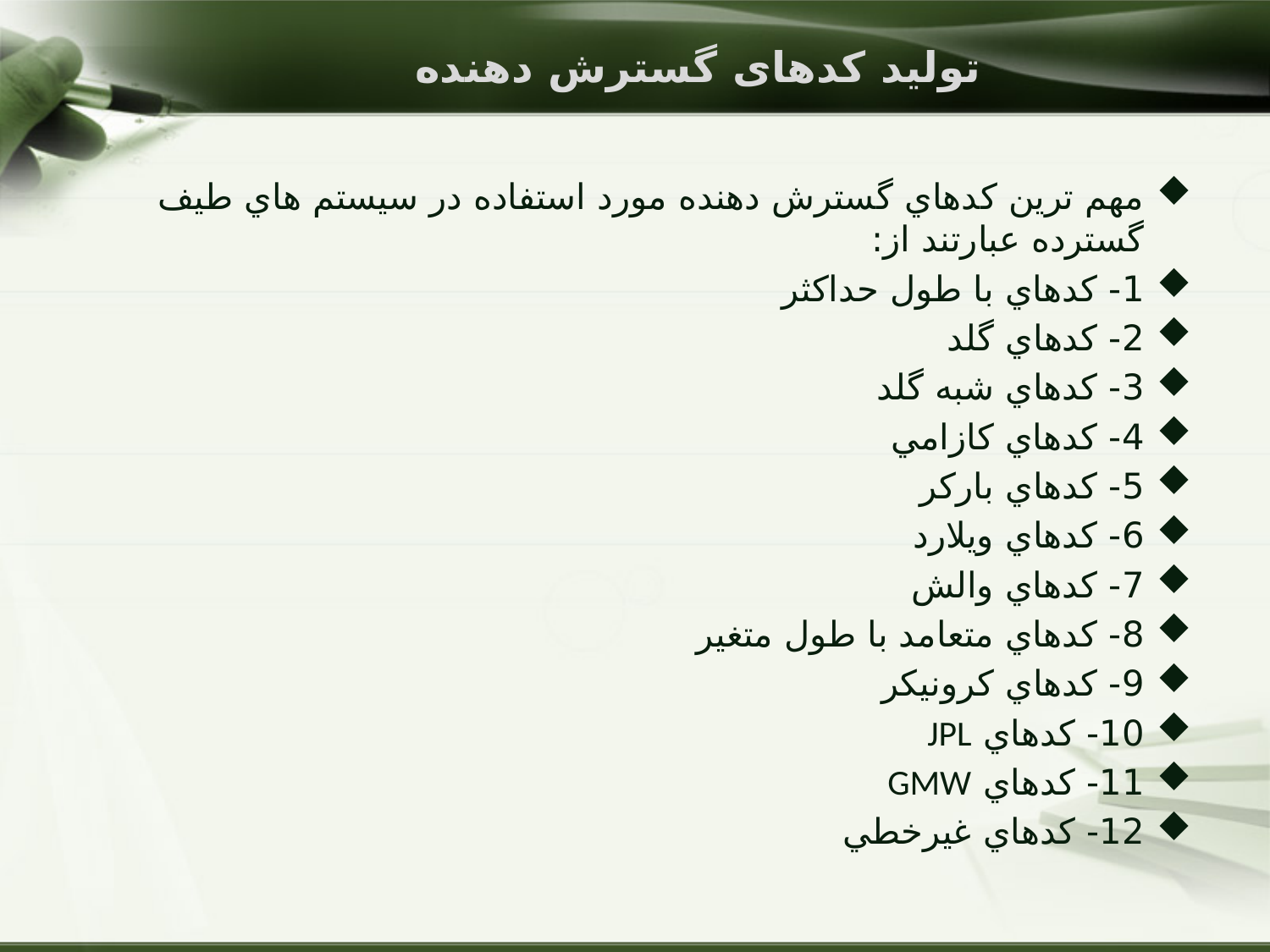

# توليد کدهای گسترش دهنده
مهم ترين کدهاي گسترش دهنده مورد استفاده در سيستم هاي طيف گسترده عبارتند از:
1- کدهاي با طول حداکثر
2- کدهاي گلد
3- کدهاي شبه گلد
4- کدهاي کازامي
5- کدهاي بارکر
6- کدهاي ويلارد
7- کدهاي والش
8- کدهاي متعامد با طول متغير
9- کدهاي کرونيکر
10- کدهاي JPL
11- کدهاي GMW
12- کدهاي غيرخطي